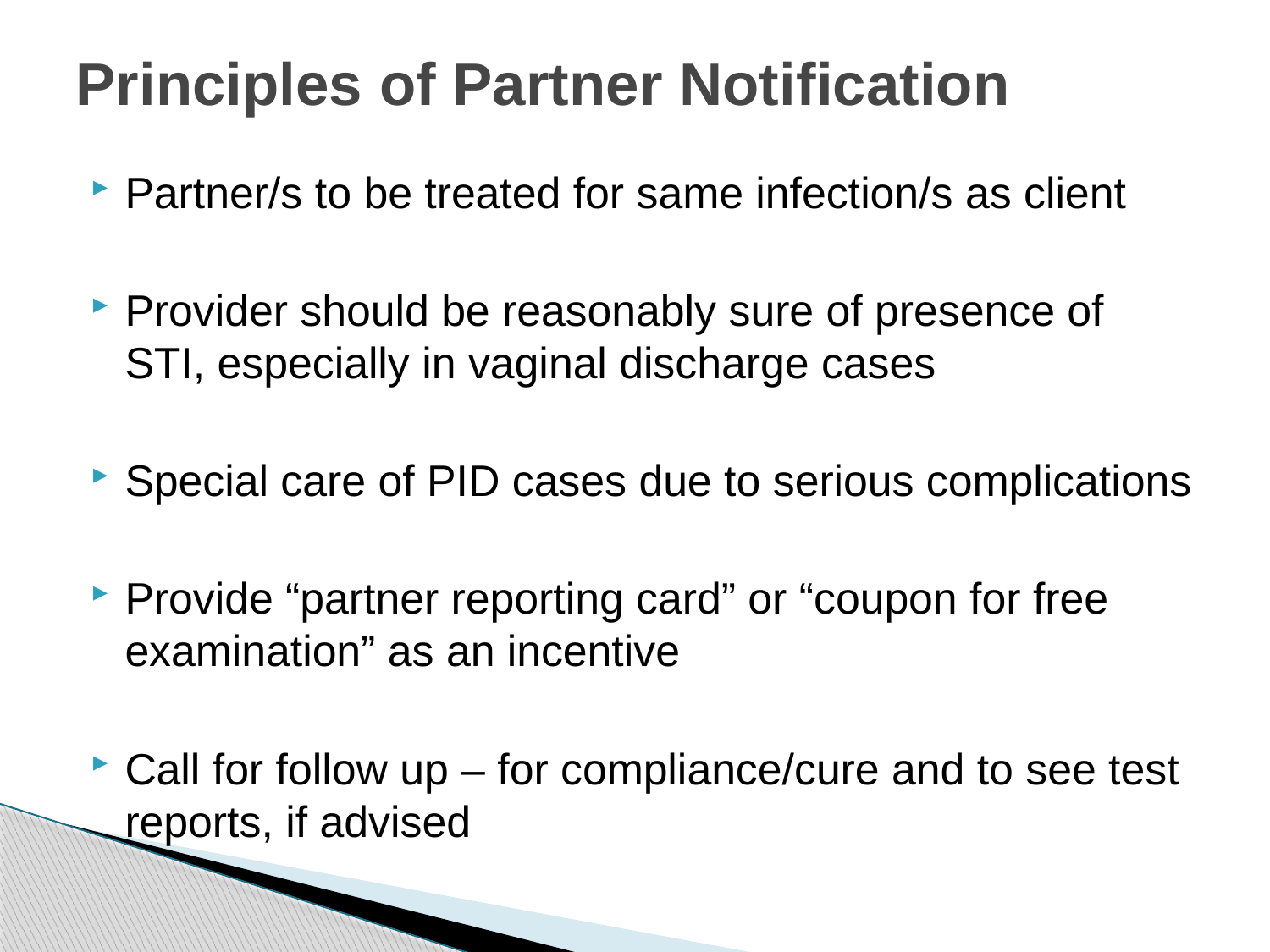

# Principles of Partner Notification
Partner/s to be treated for same infection/s as client

Provider should be reasonably sure of presence of STI, especially in vaginal discharge cases

Special care of PID cases due to serious complications

Provide “partner reporting card” or “coupon for free examination” as an incentive

Call for follow up – for compliance/cure and to see test reports, if advised